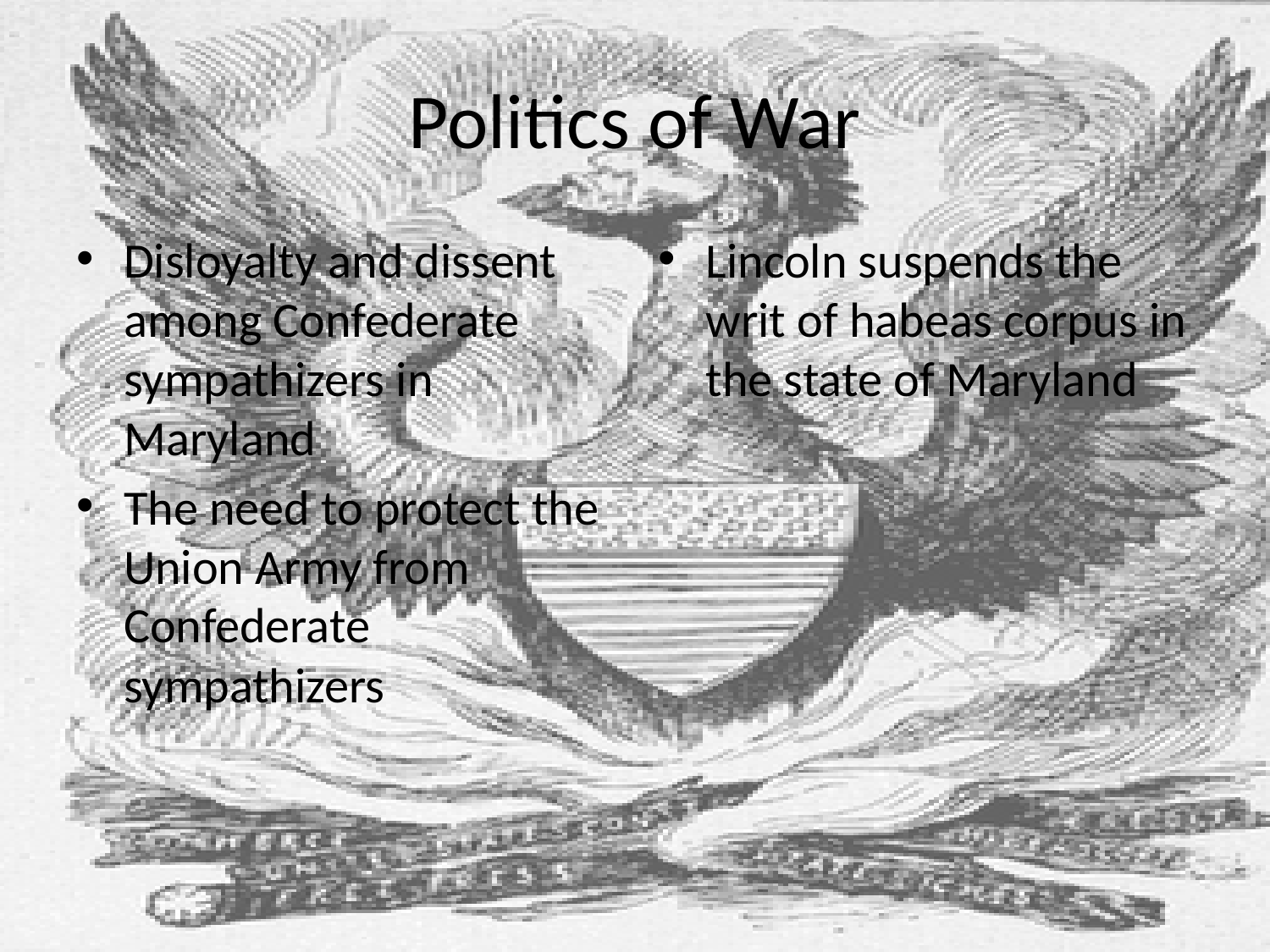

# Politics of War
Disloyalty and dissent among Confederate sympathizers in Maryland
The need to protect the Union Army from Confederate sympathizers
Lincoln suspends the writ of habeas corpus in the state of Maryland